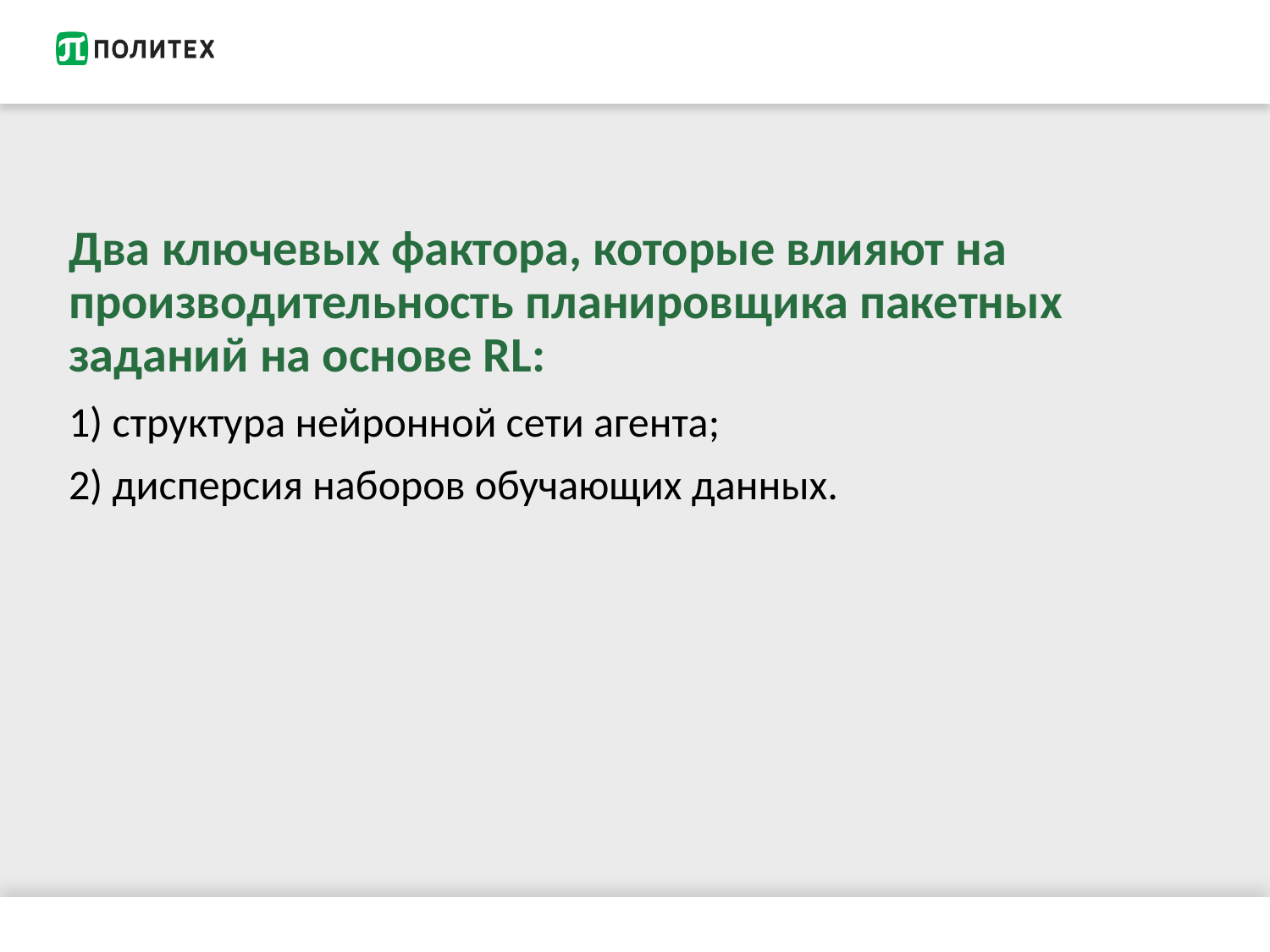

#

Два ключевых фактора, которые влияют на производительность планировщика пакетных заданий на основе RL:
1) структура нейронной сети агента;
2) дисперсия наборов обучающих данных.